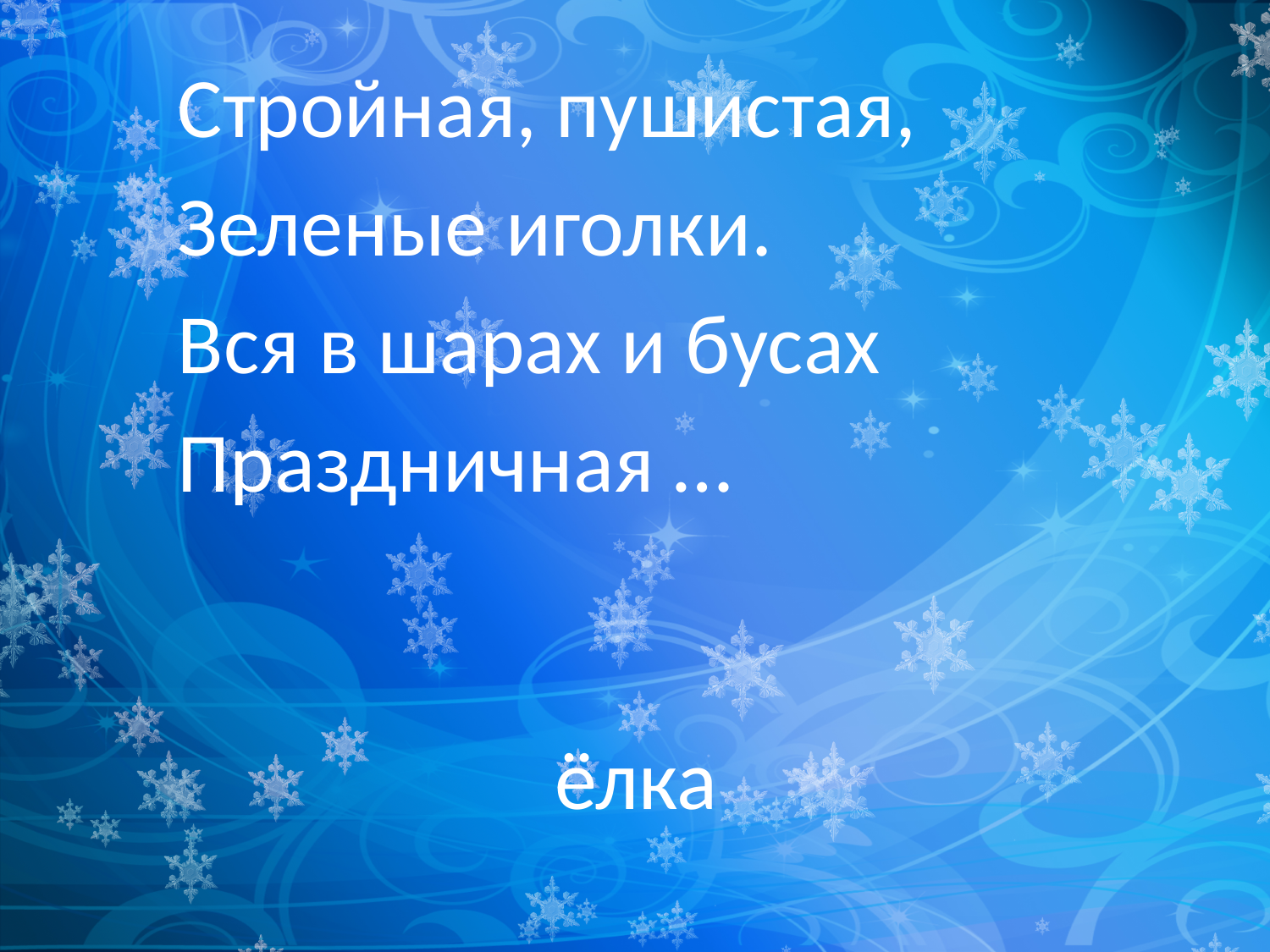

Стройная, пушистая,
Зеленые иголки.
Вся в шарах и бусах
Праздничная …
# ёлка